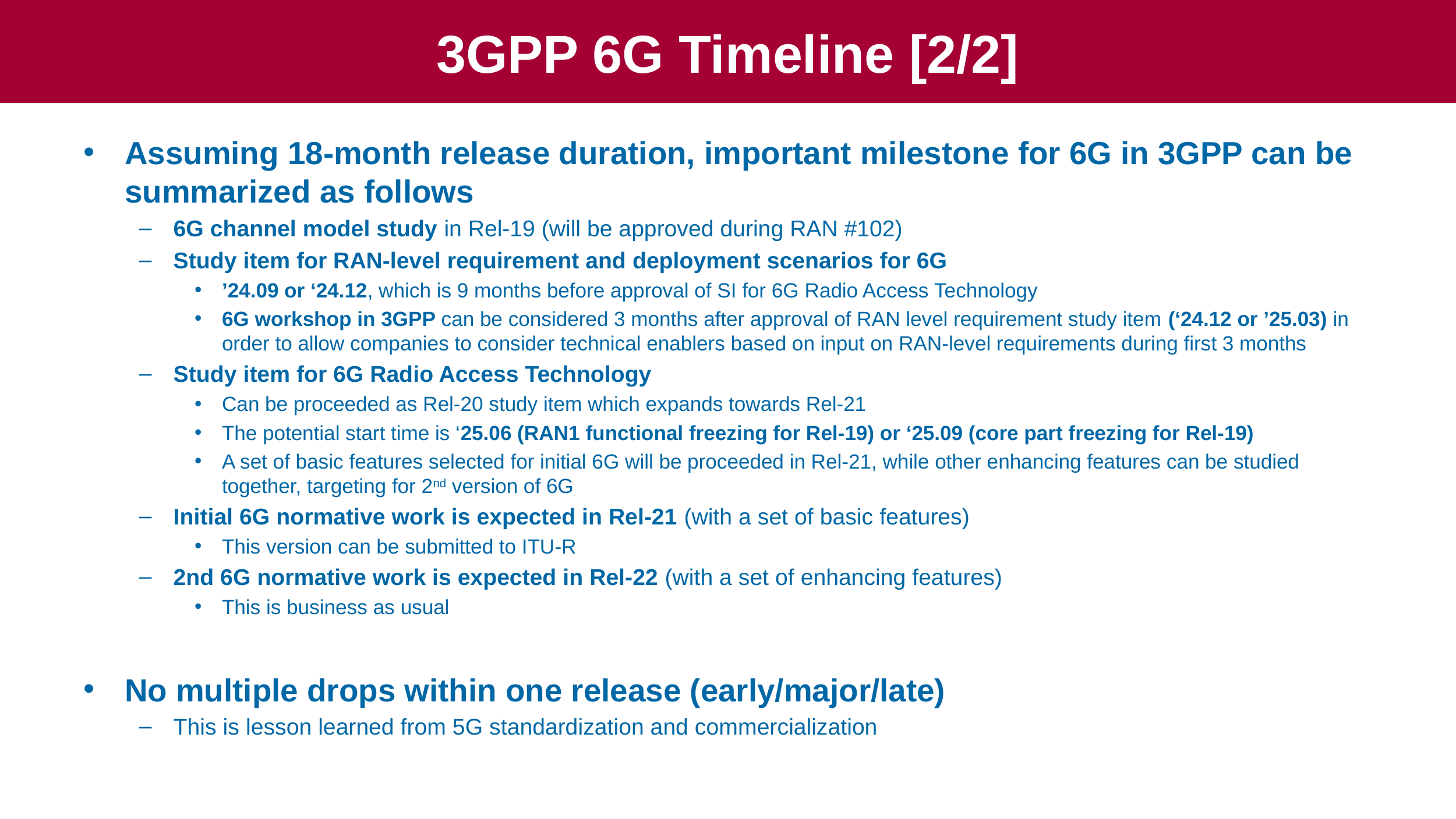

# 3GPP 6G Timeline [2/2]
Assuming 18-month release duration, important milestone for 6G in 3GPP can be summarized as follows
6G channel model study in Rel-19 (will be approved during RAN #102)
Study item for RAN-level requirement and deployment scenarios for 6G
’24.09 or ‘24.12, which is 9 months before approval of SI for 6G Radio Access Technology
6G workshop in 3GPP can be considered 3 months after approval of RAN level requirement study item (‘24.12 or ’25.03) in order to allow companies to consider technical enablers based on input on RAN-level requirements during first 3 months
Study item for 6G Radio Access Technology
Can be proceeded as Rel-20 study item which expands towards Rel-21
The potential start time is ‘25.06 (RAN1 functional freezing for Rel-19) or ‘25.09 (core part freezing for Rel-19)
A set of basic features selected for initial 6G will be proceeded in Rel-21, while other enhancing features can be studied together, targeting for 2nd version of 6G
Initial 6G normative work is expected in Rel-21 (with a set of basic features)
This version can be submitted to ITU-R
2nd 6G normative work is expected in Rel-22 (with a set of enhancing features)
This is business as usual

No multiple drops within one release (early/major/late)
This is lesson learned from 5G standardization and commercialization